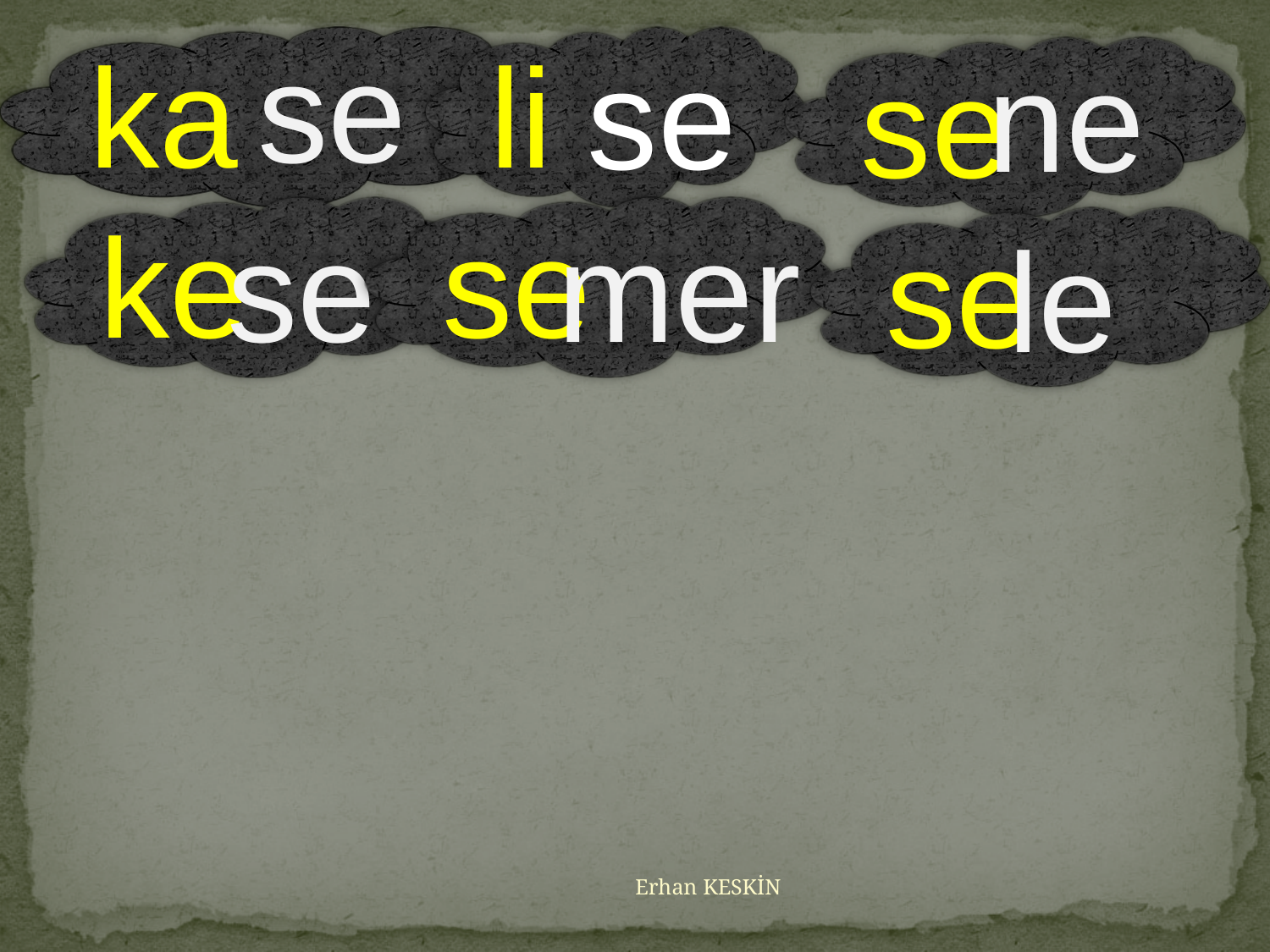

ka
se
li
se
ne
se
ke
se
se
mer
se
le

Erhan KESKİN